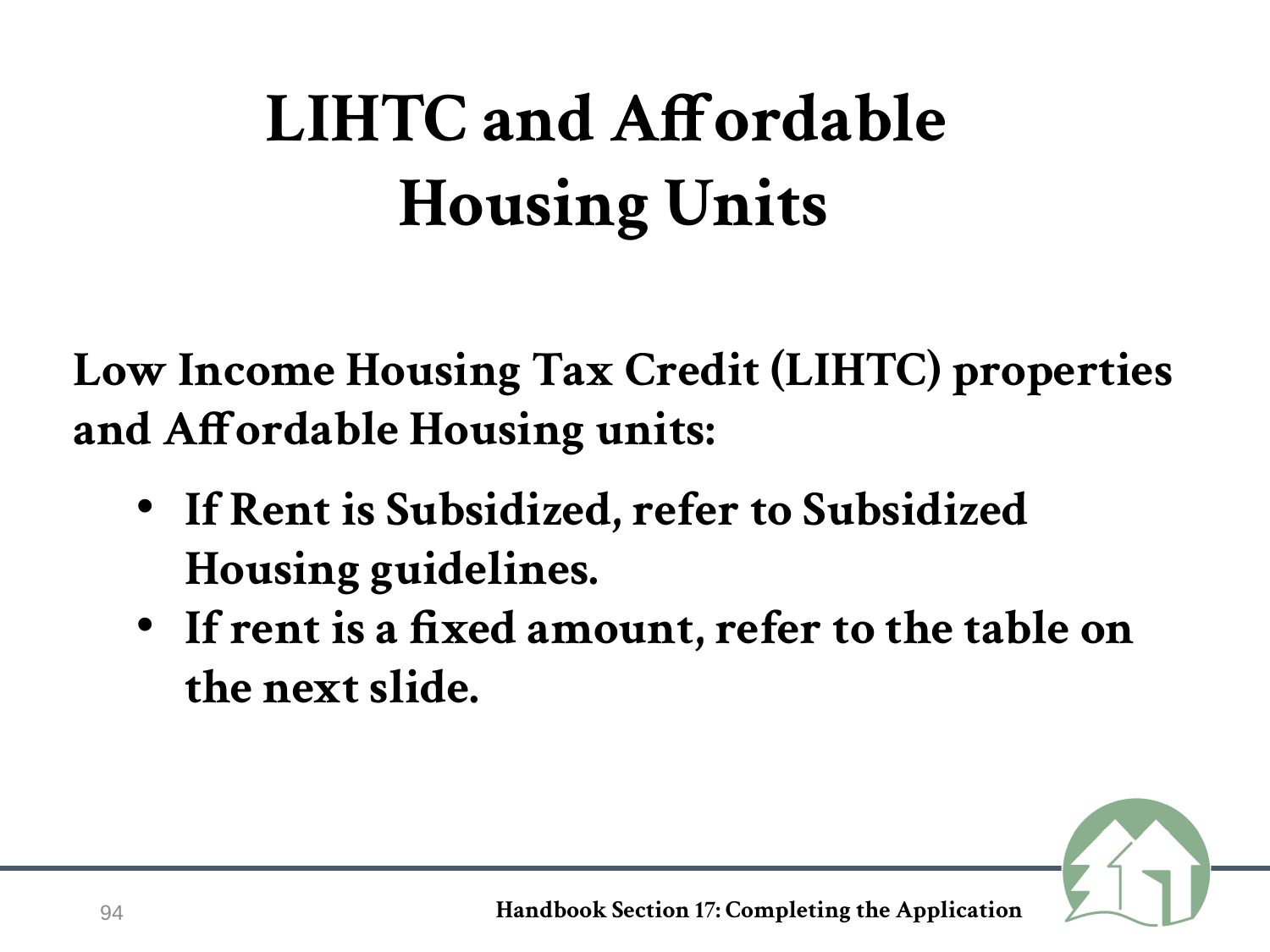

LIHTC and Affordable
Housing Units
Low Income Housing Tax Credit (LIHTC) properties and Affordable Housing units:
If Rent is Subsidized, refer to Subsidized Housing guidelines.
If rent is a fixed amount, refer to the table on the next slide.

94
Handbook Section 17: Completing the Application